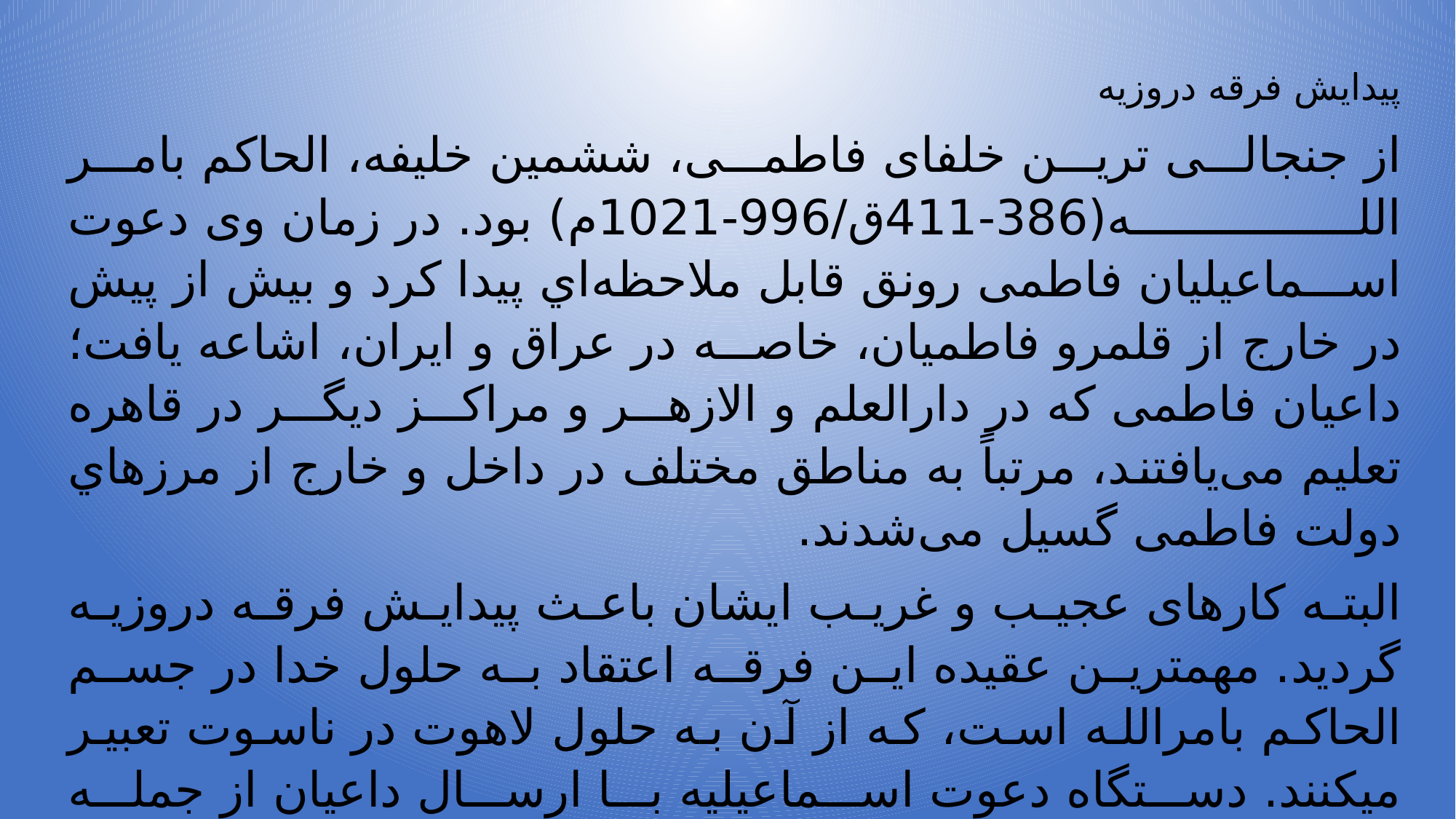

پیدایش فرقه دروزیه
از جنجالی ترین خلفای فاطمی،‌ ششمين‌ خليفه‌، الحاكم‌ بامر الله(386-411ق‌/996-1021م‌) بود. در زمان وی دعوت‌ اسماعيليان‌ فاطمى‌ رونق‌ قابل‌ ملاحظه‌اي‌ پيدا كرد و بيش‌ از پيش‌ در خارج‌ از قلمرو فاطميان‌، خاصه‌ در عراق‌ و ايران‌، اشاعه‌ يافت‌؛ داعيان‌ فاطمى‌ كه‌ در دارالعلم‌ و الازهر و مراكز ديگر در قاهره‌ تعليم‌ مى‌يافتند، مرتباً به‌ مناطق‌ مختلف‌ در داخل‌ و خارج‌ از مرزهاي‌ دولت‌ فاطمى‌ گسيل‌ مى‌شدند.
البته کارهای عجیب و غریب ایشان باعث پیدایش فرقه دروزیه گردید. مهمترین عقیده این فرقه اعتقاد به حلول خدا در جسم الحاکم بامرالله است، که از آن به حلول لاهوت در ناسوت تعبیر میکنند. دستگاه دعوت اسماعیلیه با ارسال داعیان از جمله حمیدالدین کرمانی از عراق به مصر توانست از گسترش آن جلوگیری کند ولی دروزیان تا به امروز در مناطق کوهستانی لبنان و فلسطین اشغالی باقی مانده اند. هرچند دیگر الوهیت حاکم را مطرح نمیکنند و خود را موحد میدانند.